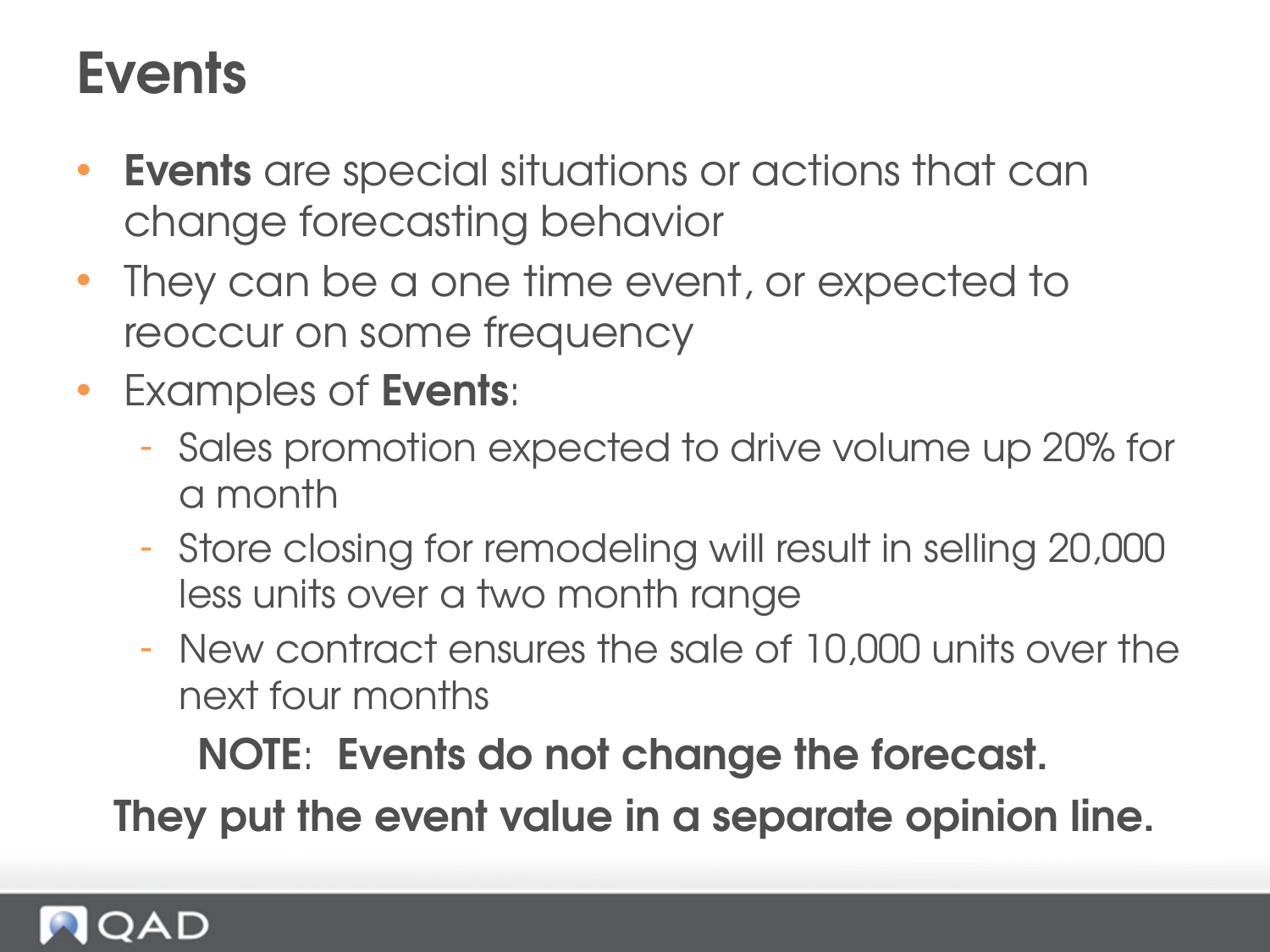

# Events
Events are special situations or actions that can change forecasting behavior
They can be a one time event, or expected to reoccur on some frequency
Examples of Events:
Sales promotion expected to drive volume up 20% for a month
Store closing for remodeling will result in selling 20,000 less units over a two month range
New contract ensures the sale of 10,000 units over the next four months
NOTE:  Events do not change the forecast.
They put the event value in a separate opinion line.